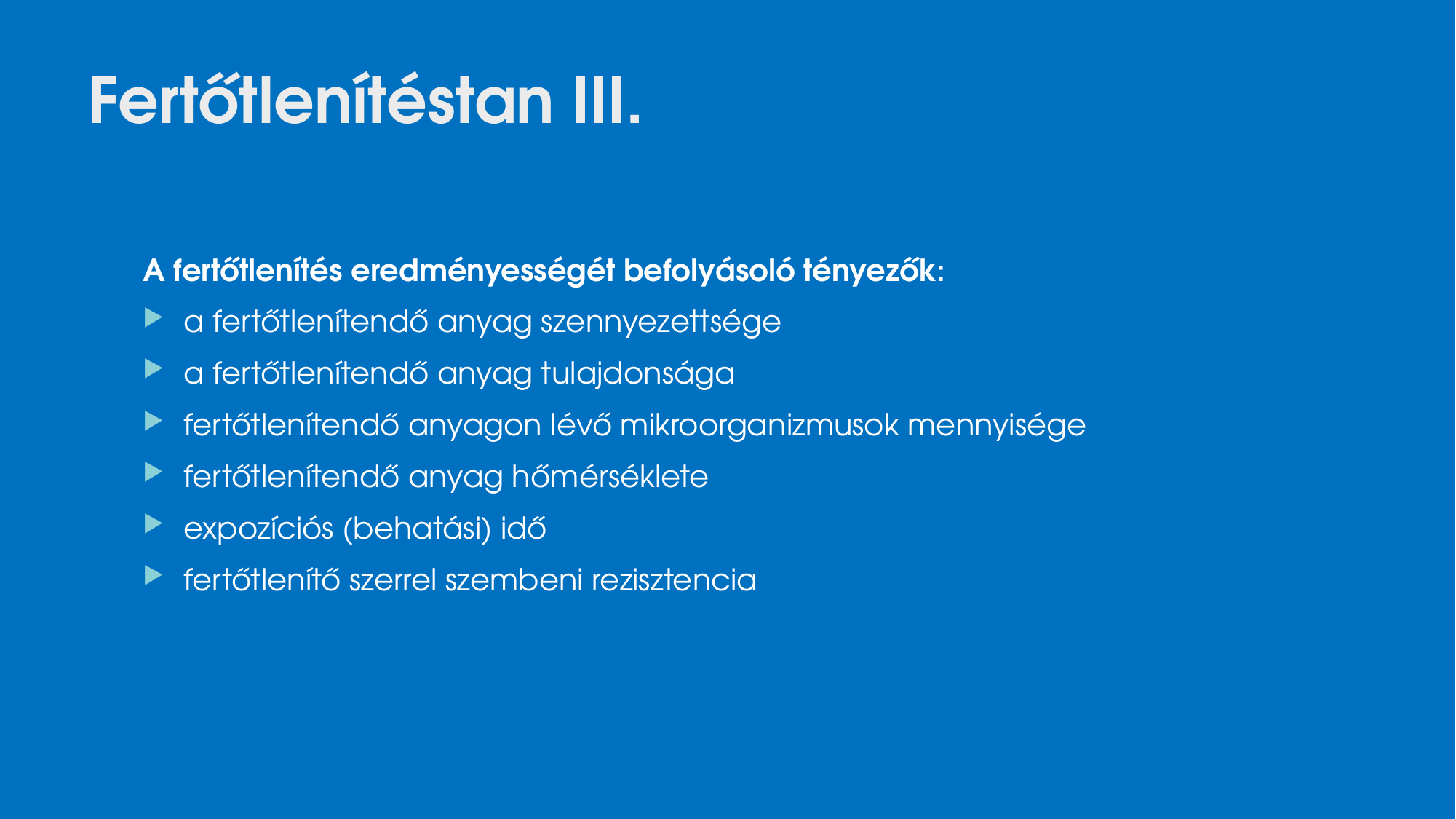

# Fertőtlenítéstan III.
A fertőtlenítés eredményességét befolyásoló tényezők:
a fertőtlenítendő anyag szennyezettsége
a fertőtlenítendő anyag tulajdonsága
fertőtlenítendő anyagon lévő mikroorganizmusok mennyisége
fertőtlenítendő anyag hőmérséklete
expozíciós (behatási) idő
fertőtlenítő szerrel szembeni rezisztencia